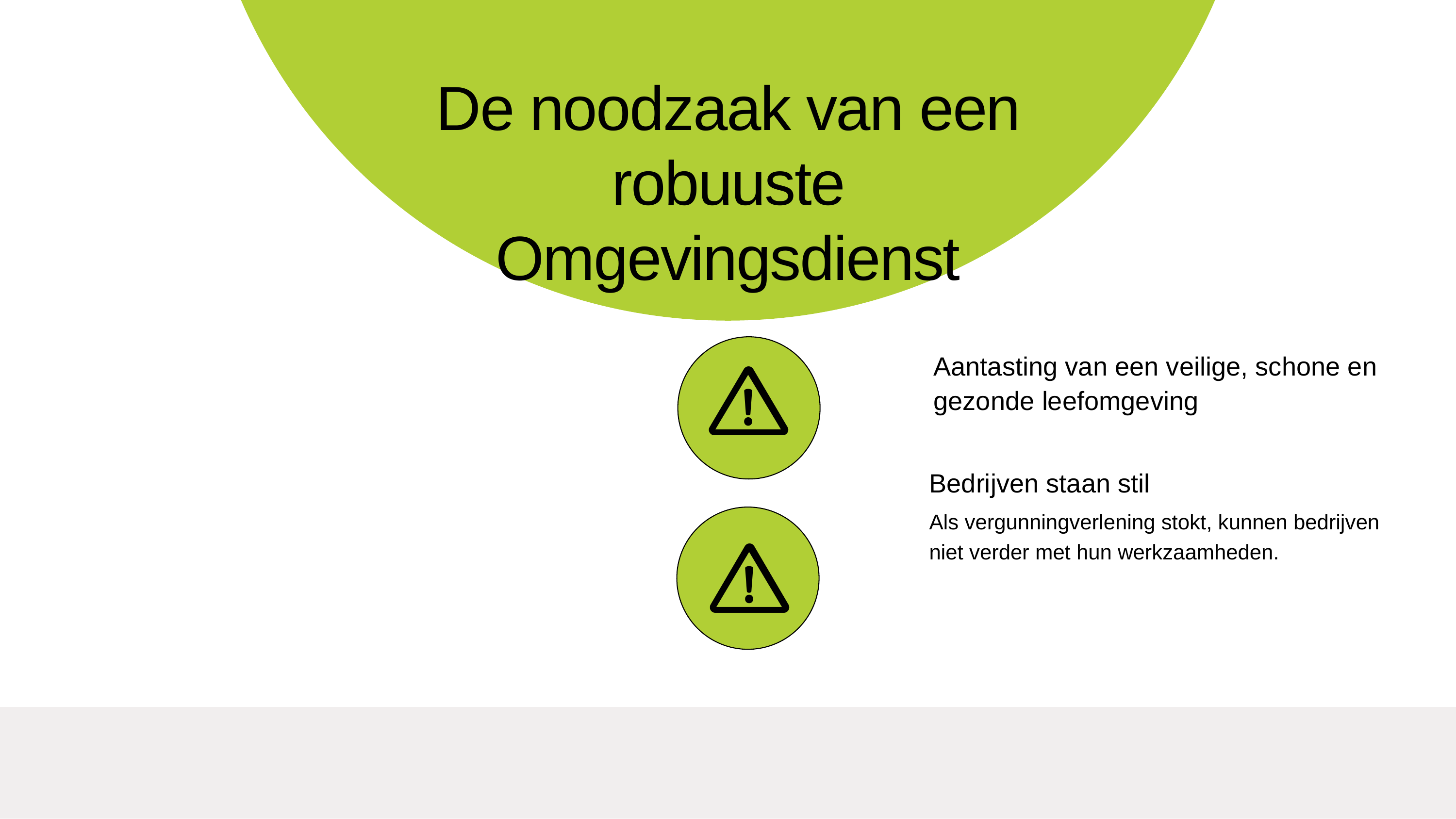

De noodzaak van een robuuste Omgevingsdienst

Aantasting van een veilige, schone en gezonde leefomgeving

Bedrijven staan stil
Als vergunningverlening stokt, kunnen bedrijven niet verder met hun werkzaamheden.